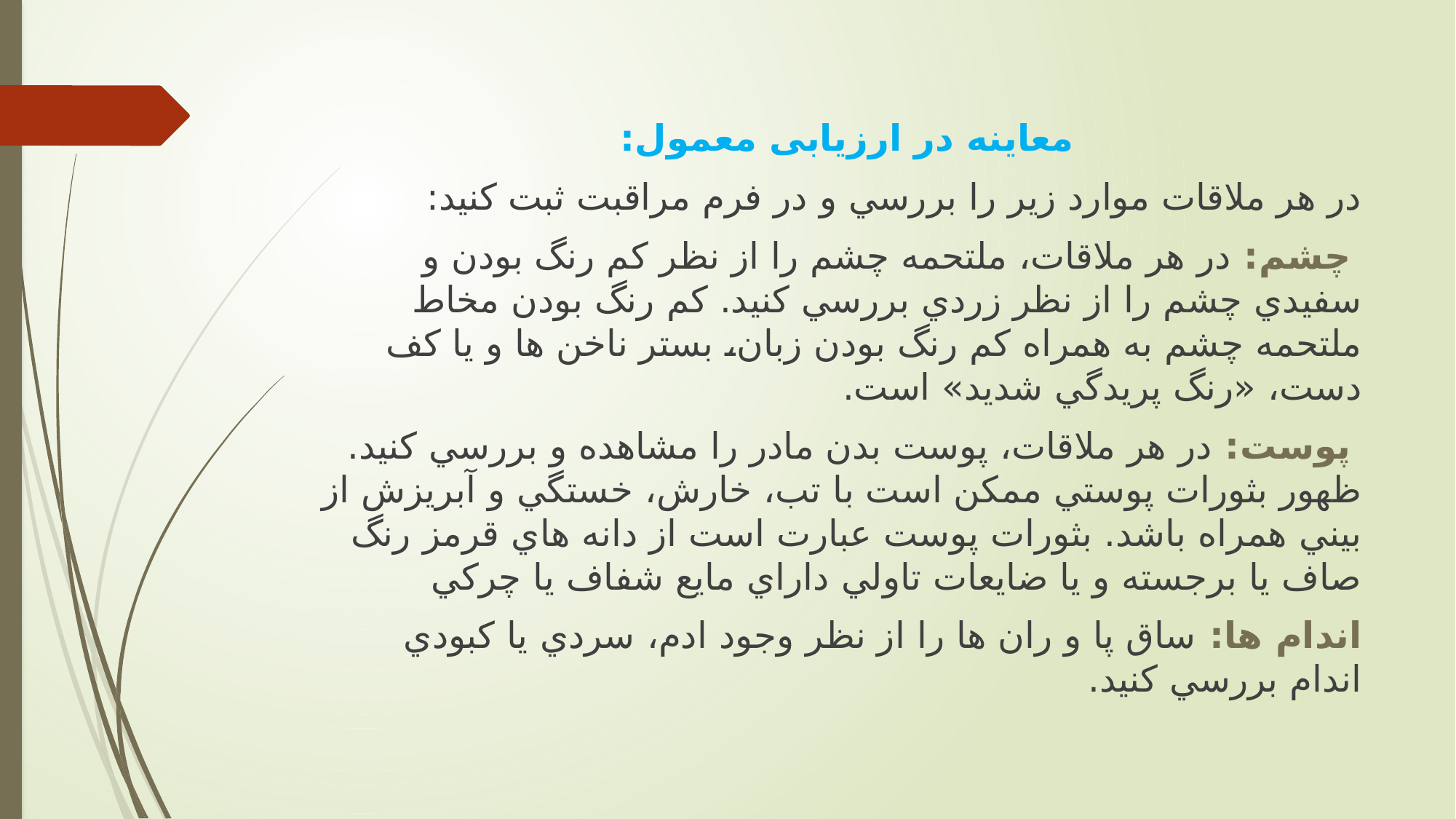

معاينه در ارزيابی معمول:
در هر ملاقات موارد زير را بررسي و در فرم مراقبت ثبت کنید:
 چشم: در هر ملاقات، ملتحمه چشم را از نظر کم رنگ بودن و سفیدي چشم را از نظر زردي بررسي کنید. کم رنگ بودن مخاط ملتحمه چشم به همراه کم رنگ بودن زبان، بستر ناخن ها و يا کف دست، «رنگ پريدگي شديد» است.
 پوست: در هر ملاقات، پوست بدن مادر را مشاهده و بررسي کنید. ظهور بثورات پوستي ممکن است با تب، خارش، خستگي و آبريزش از بیني همراه باشد. بثورات پوست عبارت است از دانه هاي قرمز رنگ صاف يا برجسته و يا ضايعات تاولي داراي مايع شفاف يا چرکي
اندام ها: ساق پا و ران ها را از نظر وجود ادم، سردي يا کبودي اندام بررسي کنید.